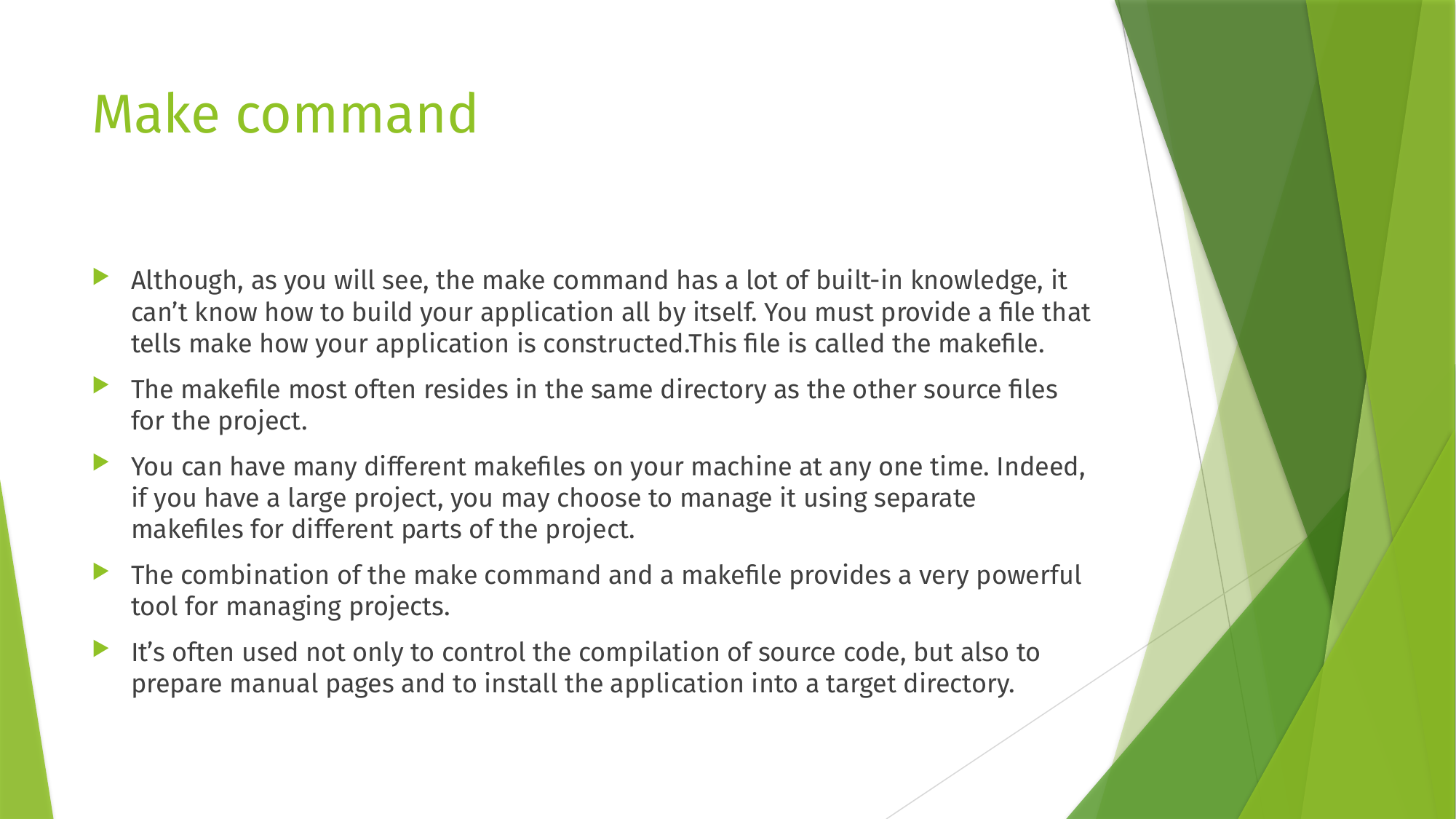

# Make command
Although, as you will see, the make command has a lot of built-in knowledge, it can’t know how to build your application all by itself. You must provide a file that tells make how your application is constructed.This file is called the makefile.
The makefile most often resides in the same directory as the other source files for the project.
You can have many different makefiles on your machine at any one time. Indeed, if you have a large project, you may choose to manage it using separate makefiles for different parts of the project.
The combination of the make command and a makefile provides a very powerful tool for managing projects.
It’s often used not only to control the compilation of source code, but also to prepare manual pages and to install the application into a target directory.